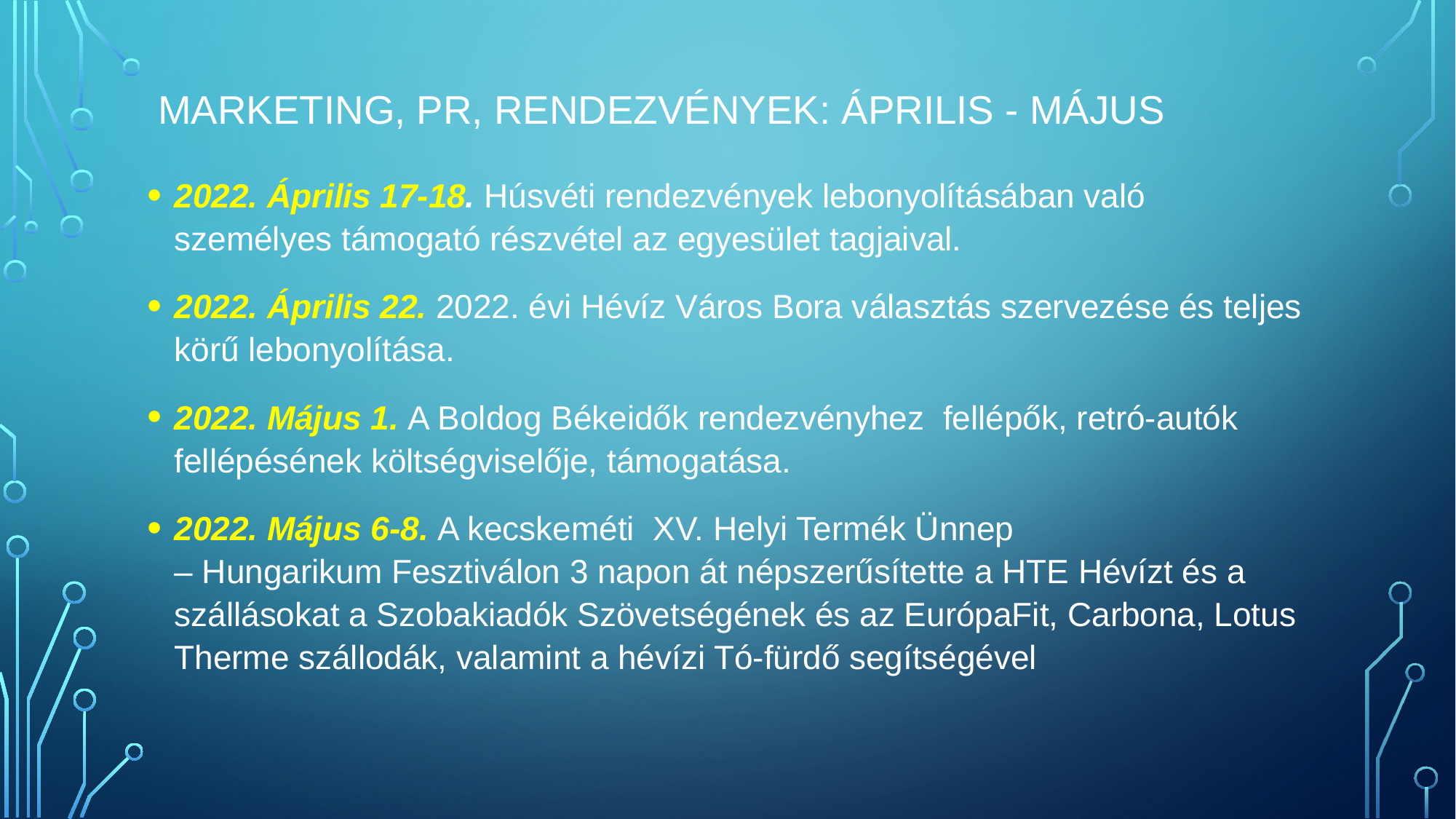

# Marketing, PR, Rendezvények: Április - Május
2022. Április 17-18. Húsvéti rendezvények lebonyolításában való személyes támogató részvétel az egyesület tagjaival.
2022. Április 22. 2022. évi Hévíz Város Bora választás szervezése és teljes körű lebonyolítása.
2022. Május 1. A Boldog Békeidők rendezvényhez  fellépők, retró-autók fellépésének költségviselője, támogatása.
2022. Május 6-8. A kecskeméti  XV. Helyi Termék Ünnep – Hungarikum Fesztiválon 3 napon át népszerűsítette a HTE Hévízt és a szállásokat a Szobakiadók Szövetségének és az EurópaFit, Carbona, Lotus Therme szállodák, valamint a hévízi Tó-fürdő segítségével